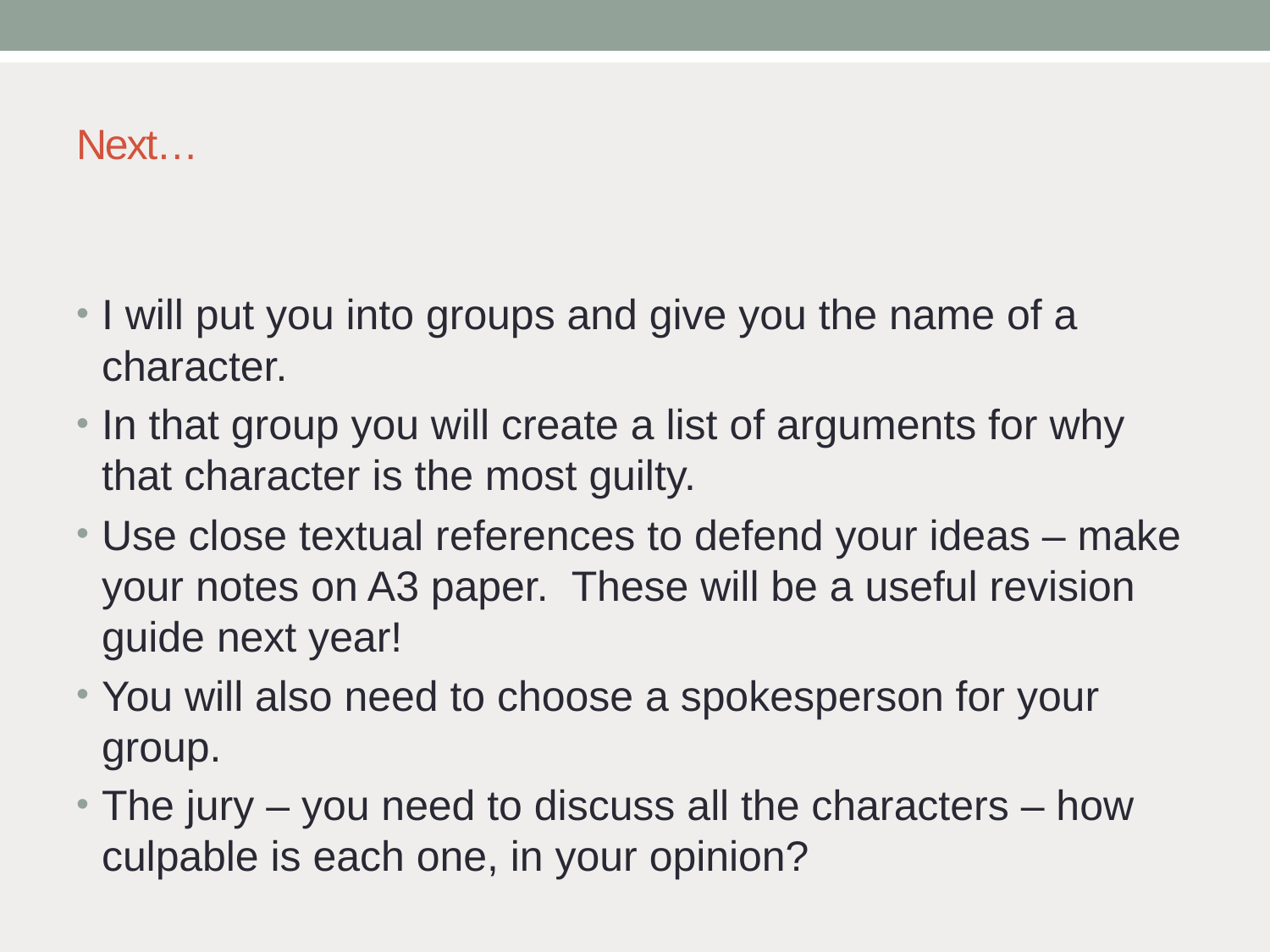

# Next…

I will put you into groups and give you the name of a character.
In that group you will create a list of arguments for why that character is the most guilty.
Use close textual references to defend your ideas – make your notes on A3 paper.  These will be a useful revision guide next year!
You will also need to choose a spokesperson for your group.
The jury – you need to discuss all the characters – how culpable is each one, in your opinion?